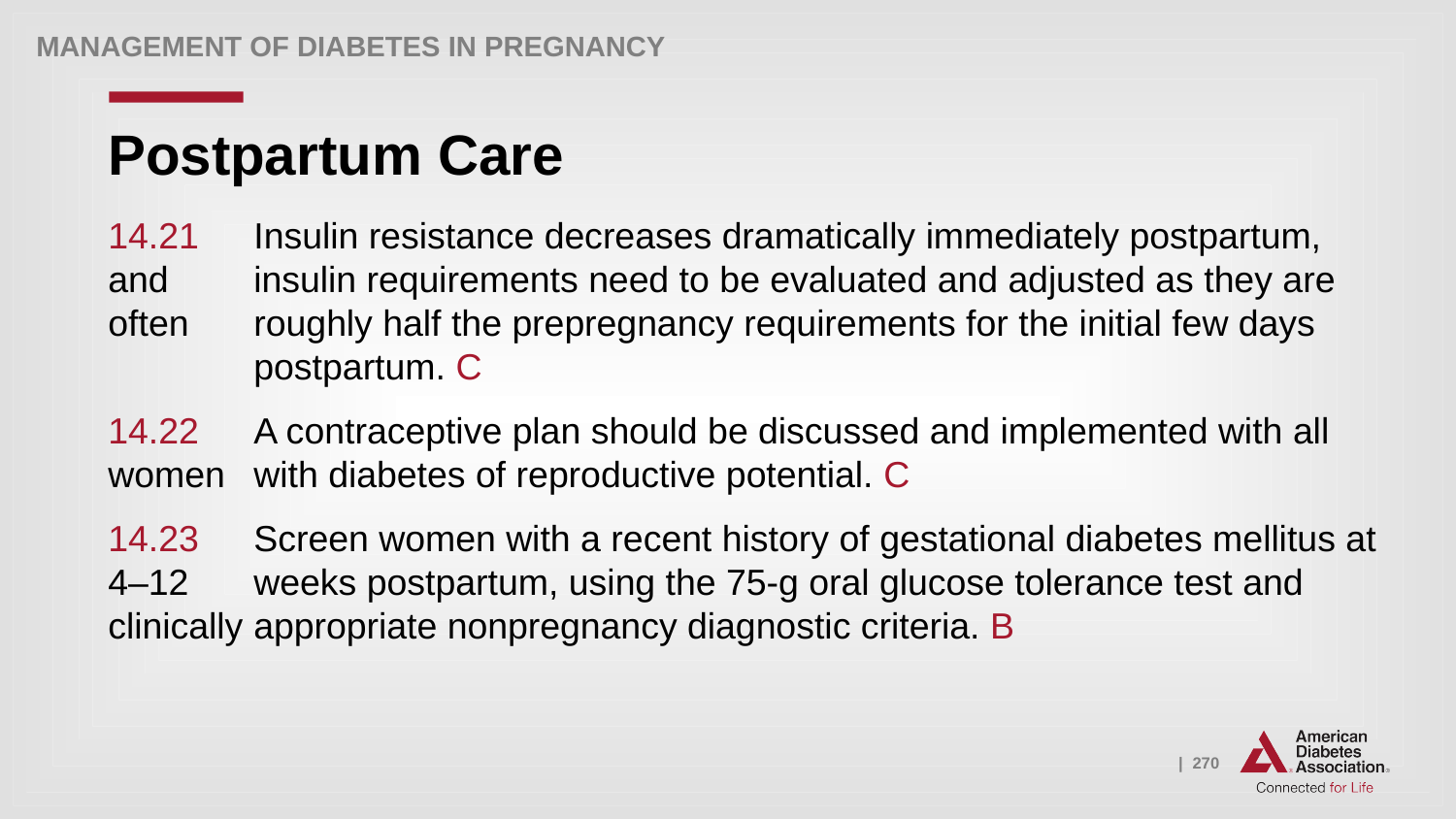

Management of Diabetes in Pregnancy
# Postpartum Care
14.21 	Insulin resistance decreases dramatically immediately postpartum, and 	insulin requirements need to be evaluated and adjusted as they are often 	roughly half the prepregnancy requirements for the initial few days 	postpartum. C
14.22 	A contraceptive plan should be discussed and implemented with all women 	with diabetes of reproductive potential. C
14.23 	Screen women with a recent history of gestational diabetes mellitus at 4–12 	weeks postpartum, using the 75-g oral glucose tolerance test and clinically 	appropriate nonpregnancy diagnostic criteria. B